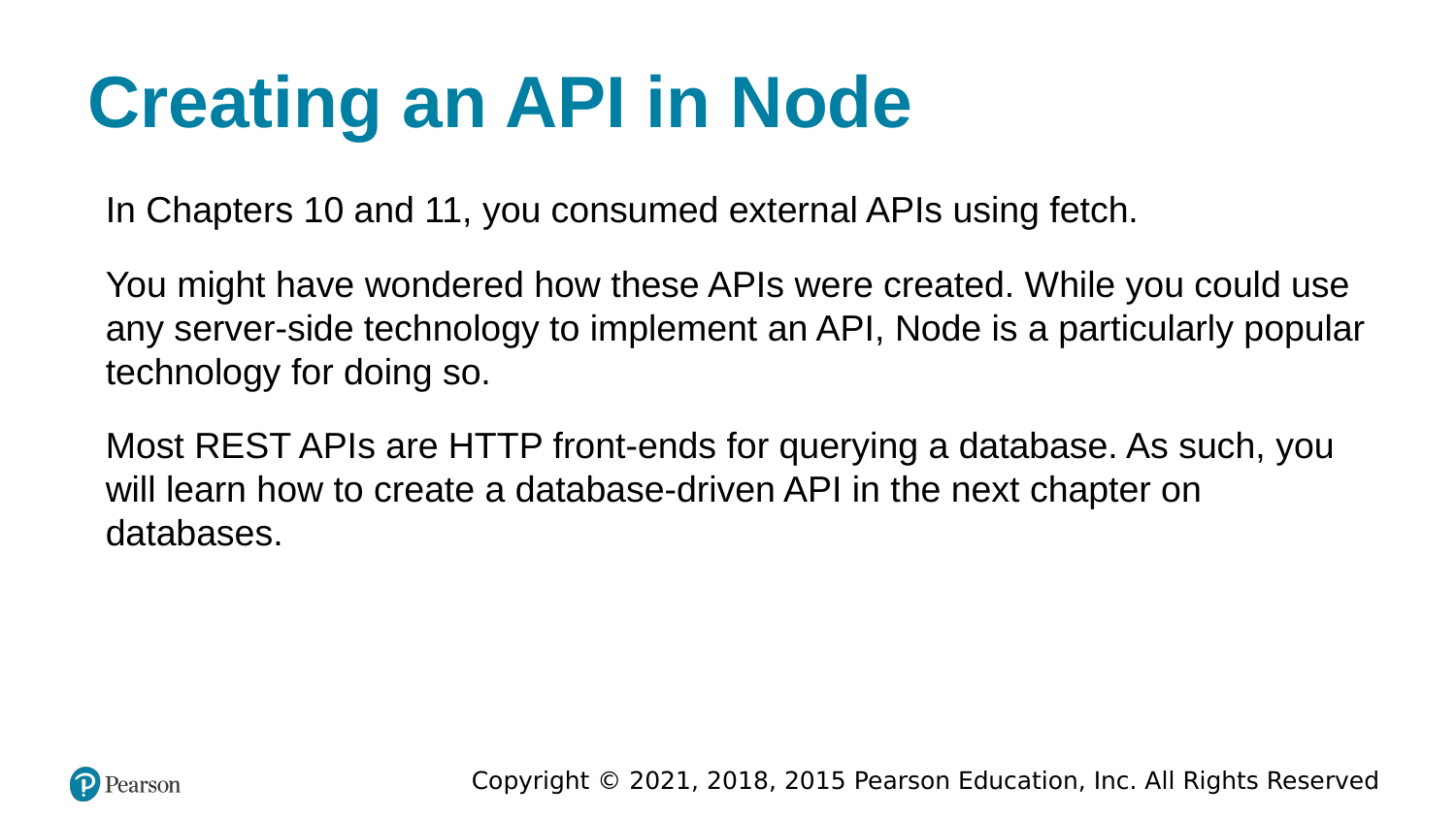

# Creating an API in Node
In Chapters 10 and 11, you consumed external APIs using fetch.
You might have wondered how these APIs were created. While you could use any server-side technology to implement an API, Node is a particularly popular technology for doing so.
Most REST APIs are HTTP front-ends for querying a database. As such, you will learn how to create a database-driven API in the next chapter on databases.